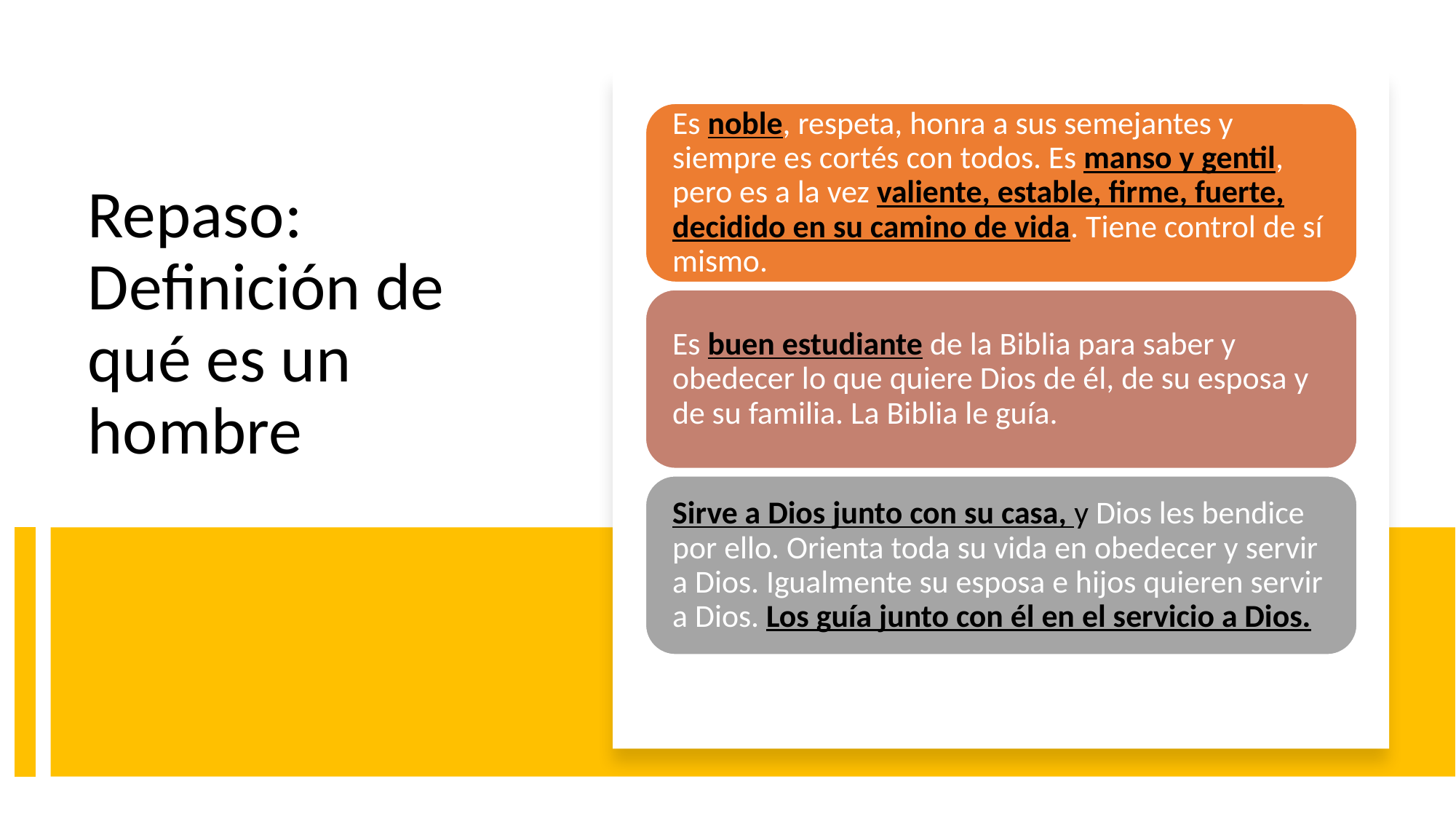

Es noble, respeta, honra a sus semejantes y siempre es cortés con todos. Es manso y gentil, pero es a la vez valiente, estable, firme, fuerte, decidido en su camino de vida. Tiene control de sí mismo.
Es buen estudiante de la Biblia para saber y obedecer lo que quiere Dios de él, de su esposa y de su familia. La Biblia le guía.
Sirve a Dios junto con su casa, y Dios les bendice por ello. Orienta toda su vida en obedecer y servir a Dios. Igualmente su esposa e hijos quieren servir a Dios. Los guía junto con él en el servicio a Dios.

# Repaso: Definición de qué es un hombre